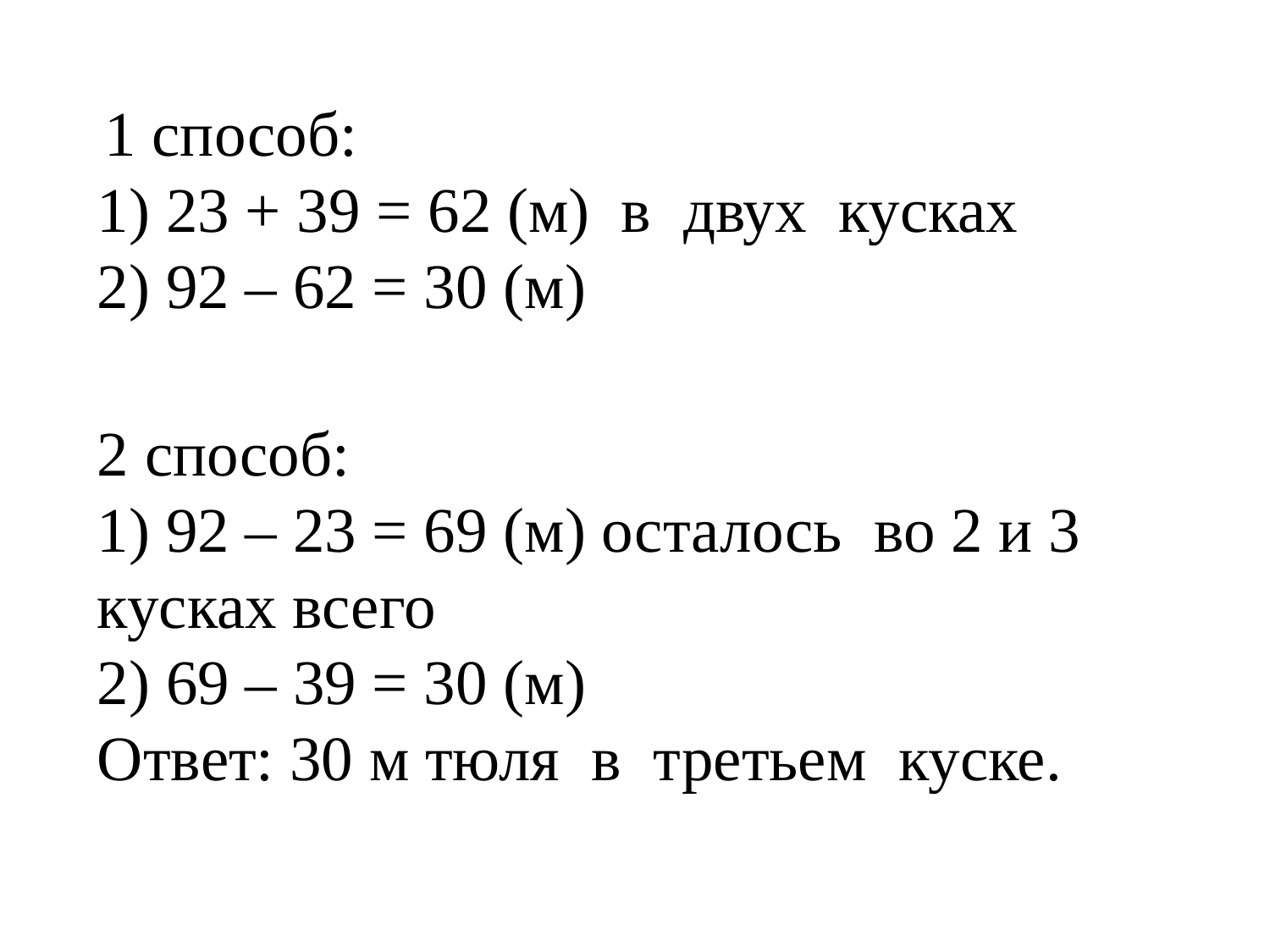

1 способ:
1) 23 + 39 = 62 (м)  в  двух  кусках
2) 92 – 62 = 30 (м)
2 способ:
1) 92 – 23 = 69 (м) осталось  во 2 и 3 кусках всего
2) 69 – 39 = 30 (м)
Ответ: 30 м тюля  в  третьем  куске.